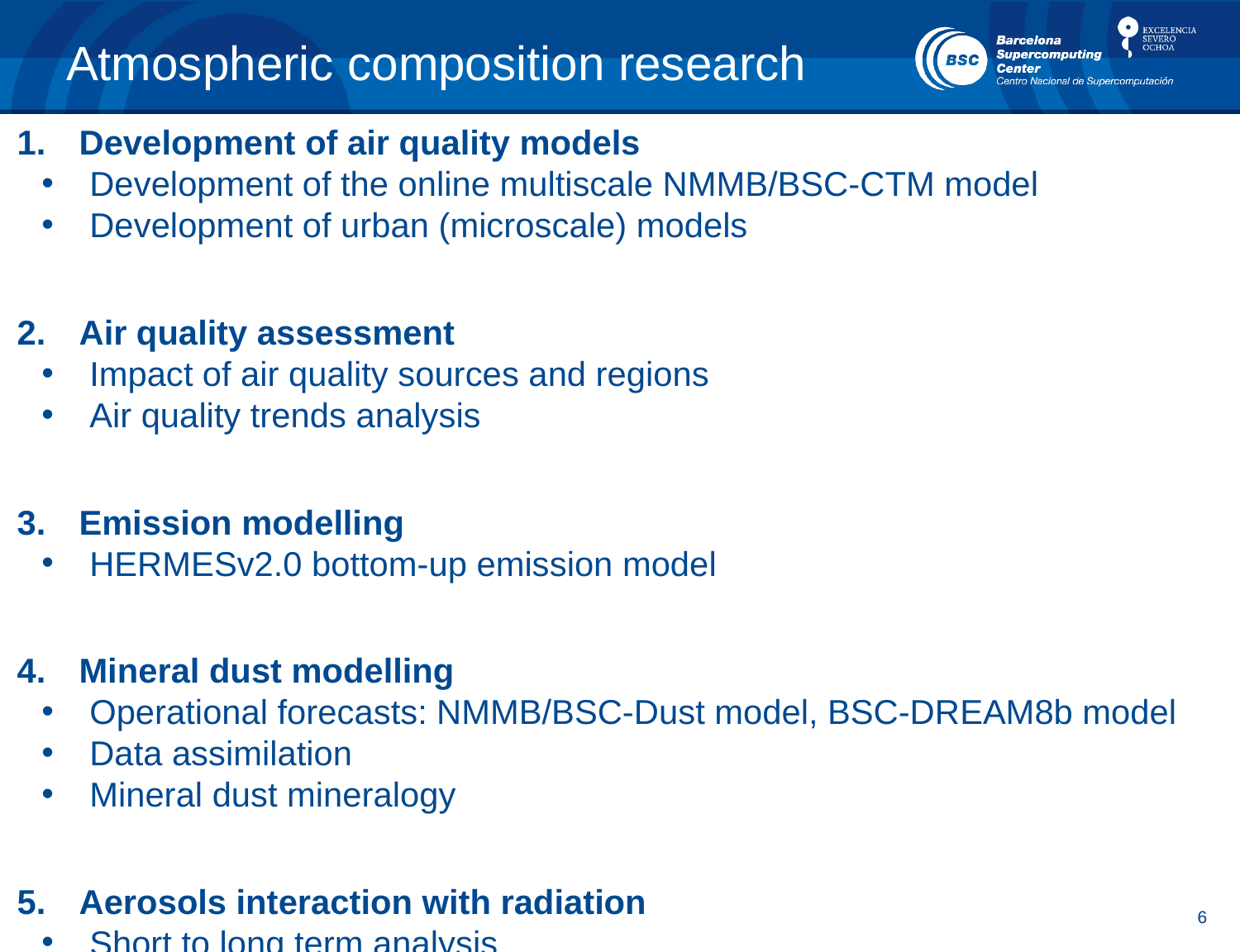

# Atmospheric composition research
Development of air quality models
Development of the online multiscale NMMB/BSC-CTM model
Development of urban (microscale) models

Air quality assessment
Impact of air quality sources and regions
Air quality trends analysis

Emission modelling
HERMESv2.0 bottom-up emission model

Mineral dust modelling
Operational forecasts: NMMB/BSC-Dust model, BSC-DREAM8b model
Data assimilation
Mineral dust mineralogy

Aerosols interaction with radiation
Short to long term analysis
Aerosols’ optical properties